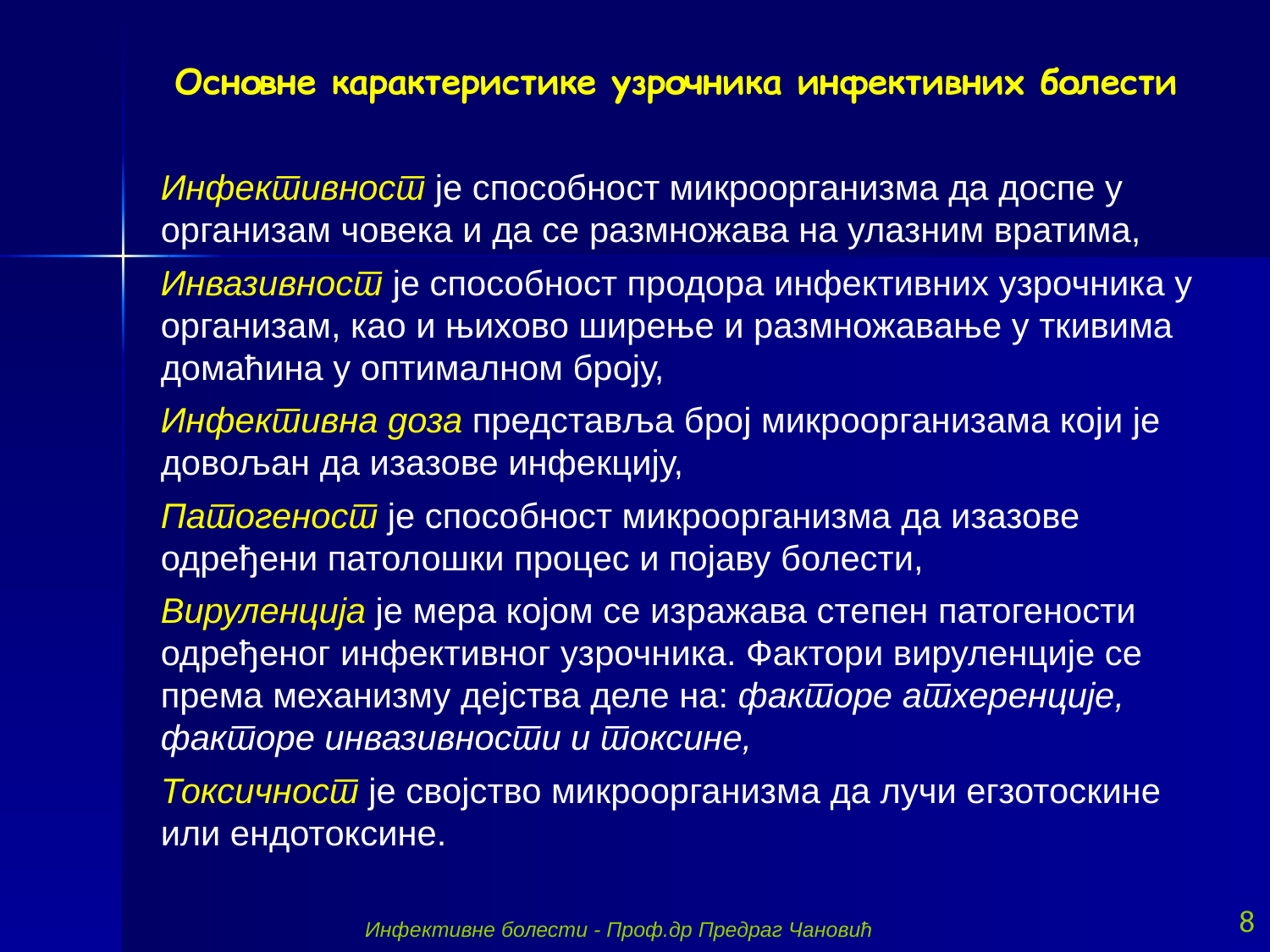

Основне карактеристике узрочника инфективних болести
Инфективност је способност микроорганизма да доспе у организам човека и да се размножава на улазним вратима,
Инвазивност је способност продора инфективних узрочника у организам, као и њихово ширење и размножавање у ткивима домаћина у оптималном броју,
Инфективна доза представља број микроорганизама који је довољан да изазове инфекцију,
Патогеност је способност микроорганизма да изазове одређени патолошки процес и појаву болести,
Вируленција је мера којом се изражава степен патогености одређеног инфективног узрочника. Фактори вируленције се према механизму дејства деле на: факторе атхеренције, факторе инвазивности и токсине,
Токсичност је својство микроорганизма да лучи егзотоскине или ендотоксине.
8
Инфективне болести - Проф.др Предраг Чановић